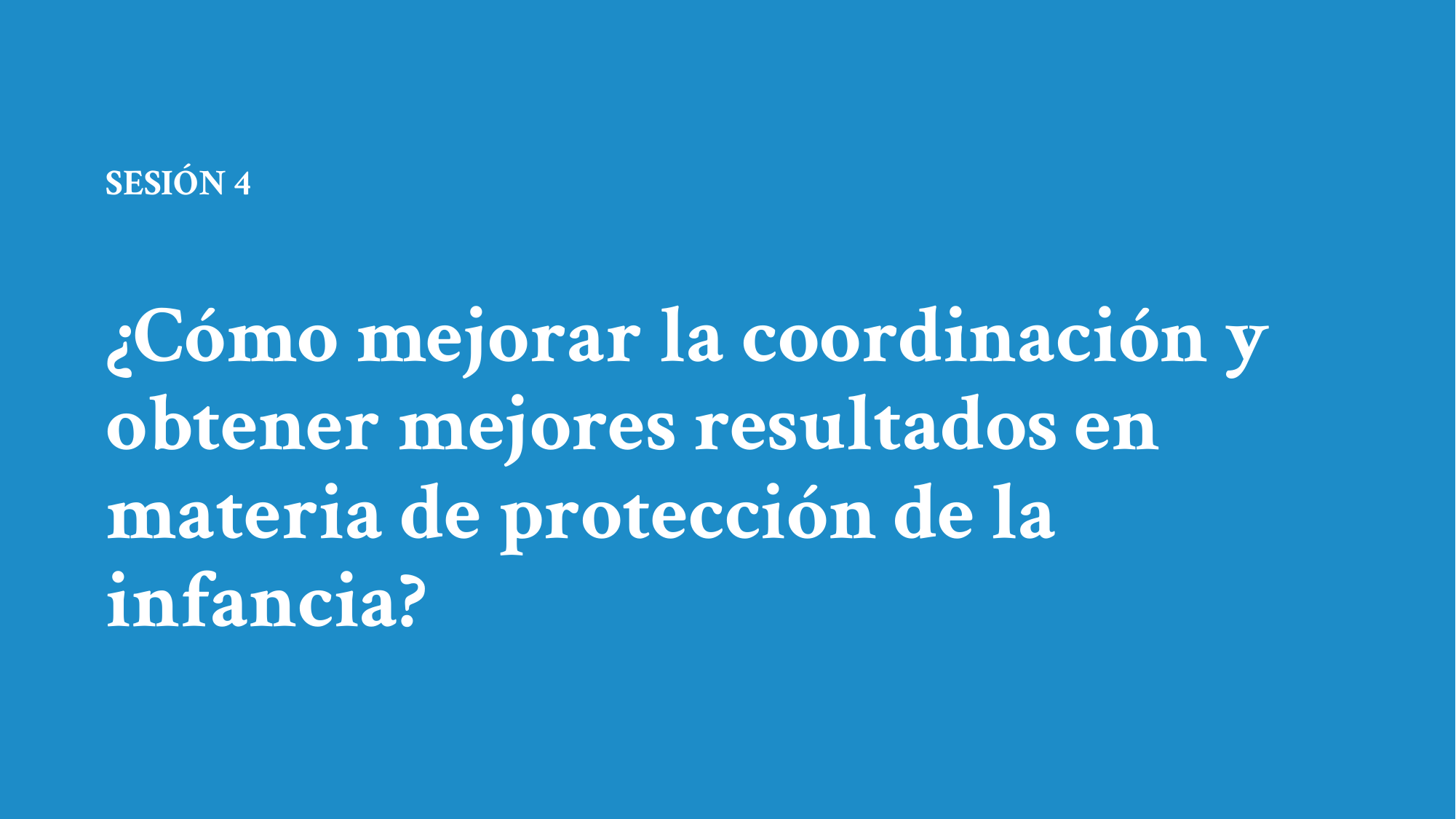

# SESIÓN 4 ¿Cómo mejorar la coordinación y obtener mejores resultados en materia de protección de la infancia?